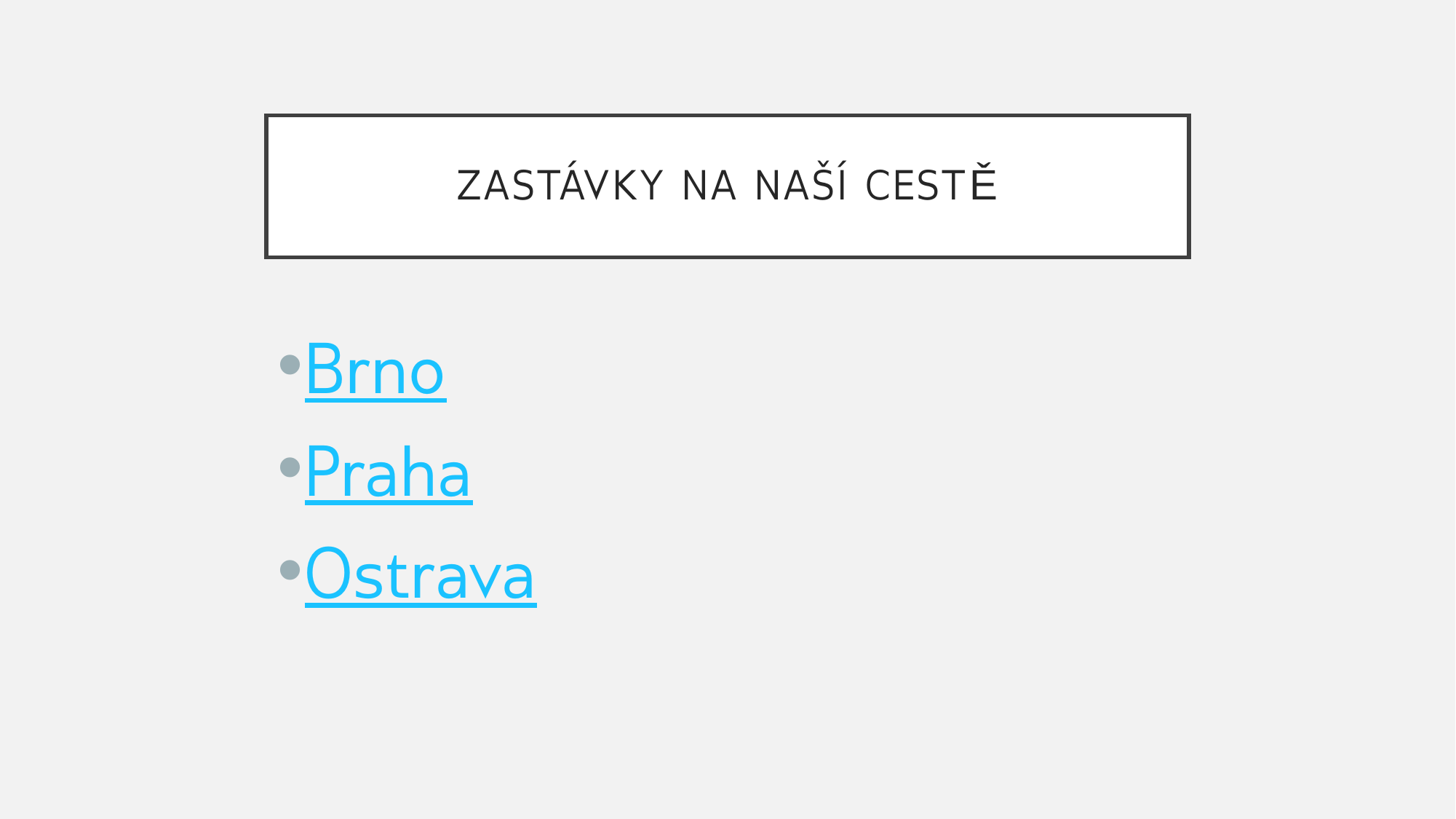

# Zastávky na naší cestě
Brno
Praha
Ostrava